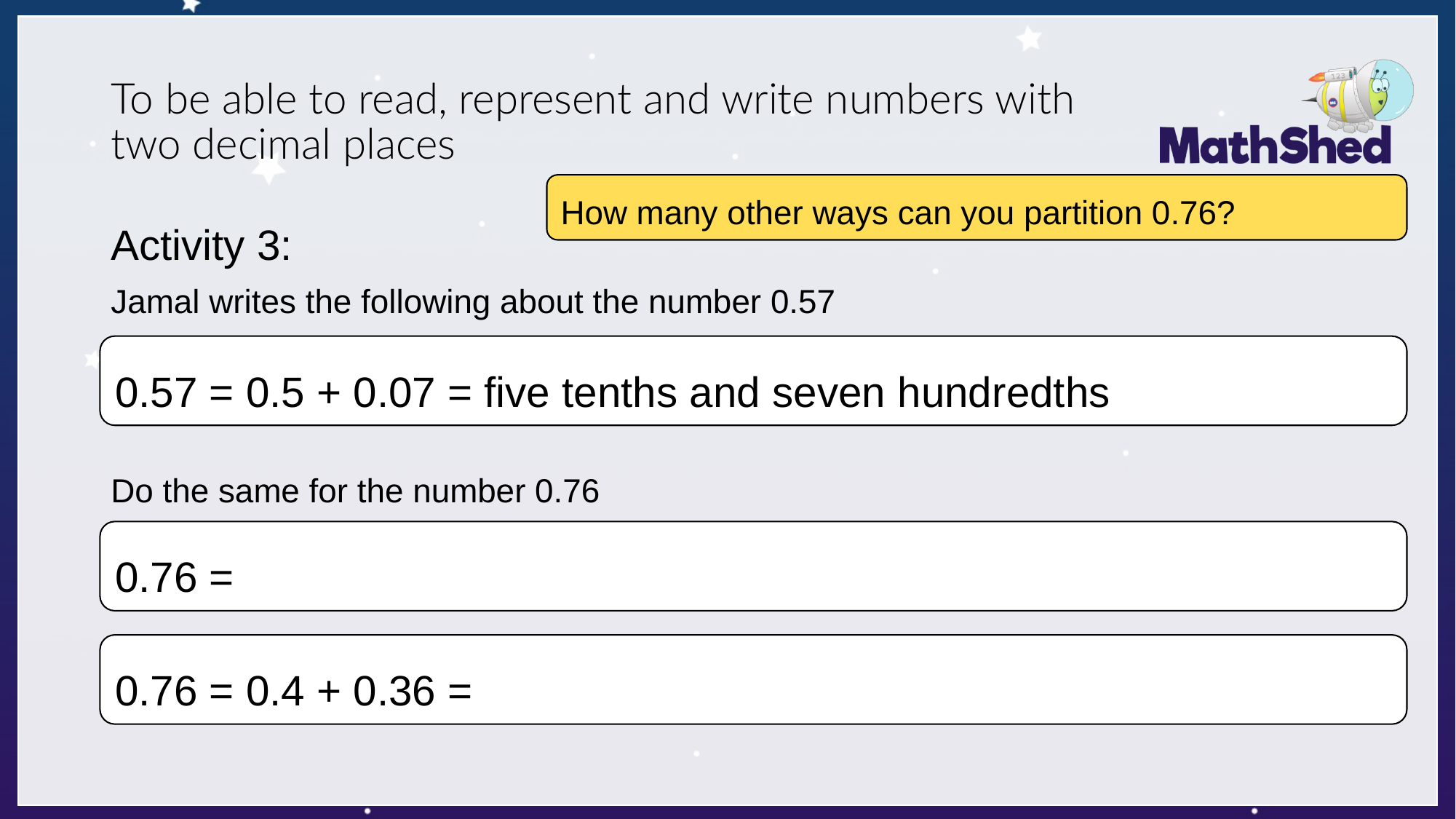

# To be able to read, represent and write numbers with two decimal places
How many other ways can you partition 0.76?
Activity 3:
Jamal writes the following about the number 0.57

Do the same for the number 0.76

0.57 = 0.5 + 0.07 = five tenths and seven hundredths
0.76 = 0.7 + 0.06 = seven tenths and six hundredths
0.76 = 0.4 + 0.36 = four tenths and thirty-six hundredths